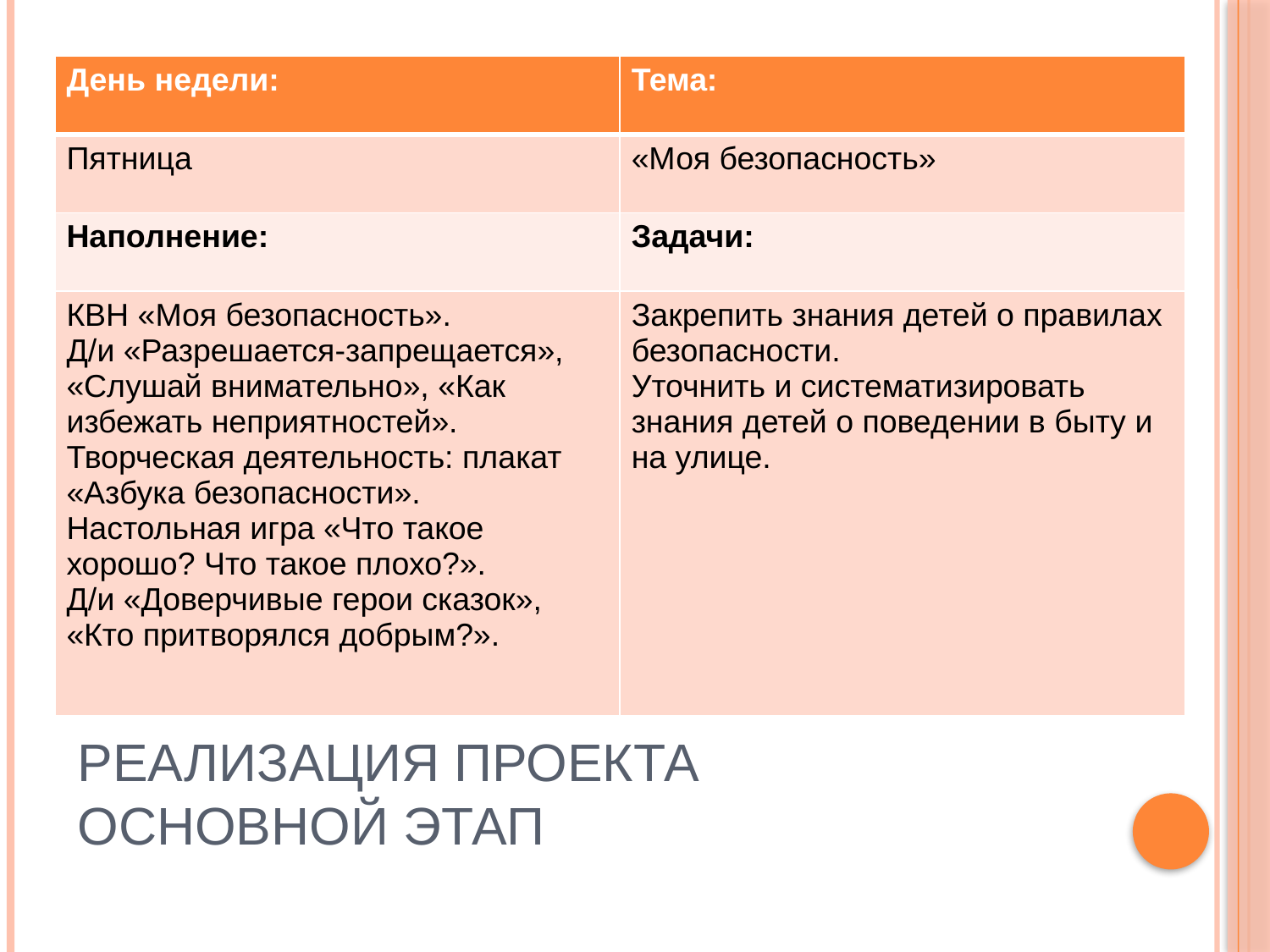

| День недели: | Тема: |
| --- | --- |
| Пятница | «Моя безопасность» |
| Наполнение: | Задачи: |
| КВН «Моя безопасность». Д/и «Разрешается-запрещается», «Слушай внимательно», «Как избежать неприятностей». Творческая деятельность: плакат «Азбука безопасности». Настольная игра «Что такое хорошо? Что такое плохо?». Д/и «Доверчивые герои сказок», «Кто притворялся добрым?». | Закрепить знания детей о правилах безопасности. Уточнить и систематизировать знания детей о поведении в быту и на улице. |
# Реализация проекта Основной этап